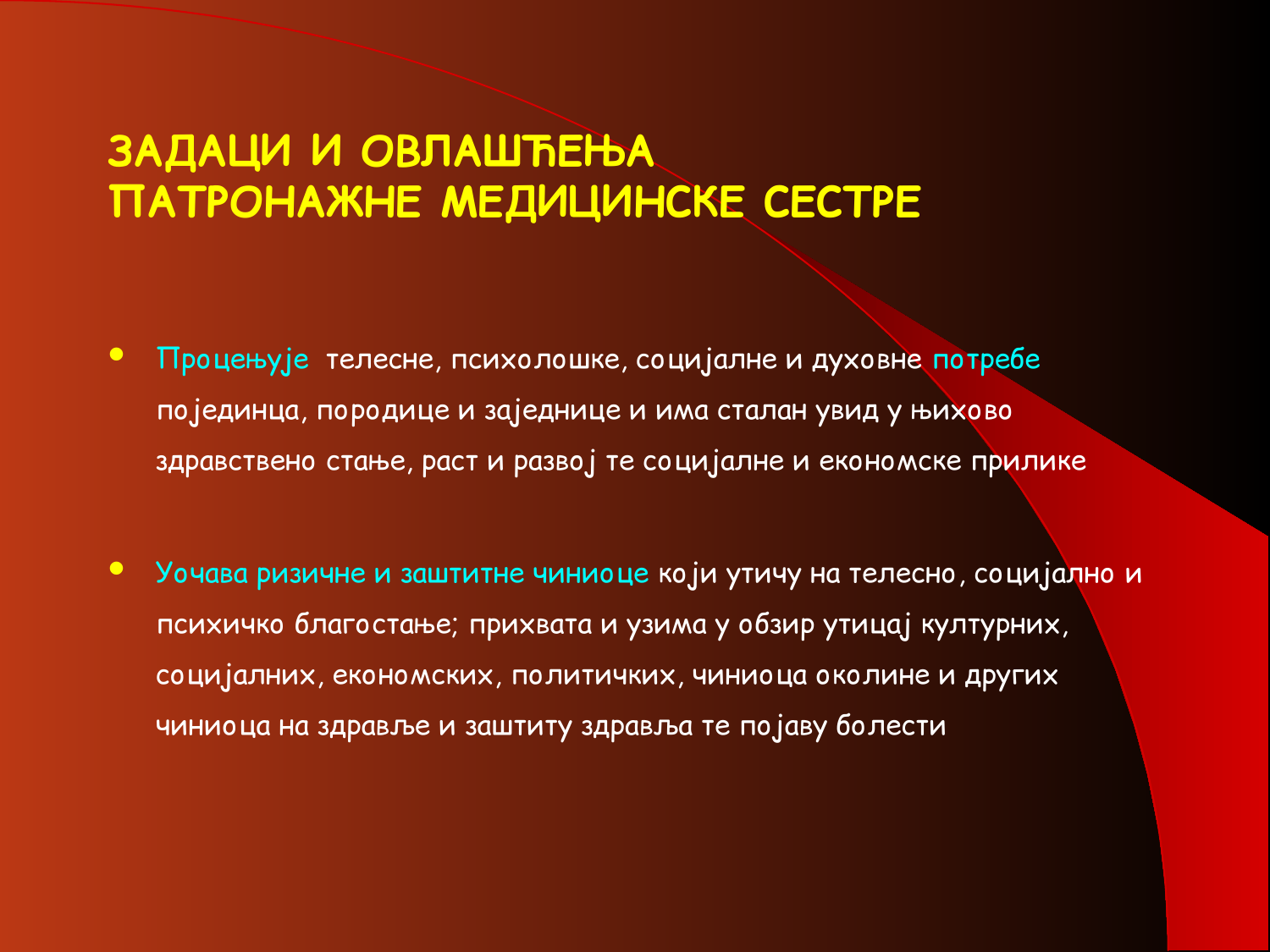

# ЗАДАЦИ И ОВЛАШЋЕЊА ПАТРОНАЖНЕ МЕДИЦИНСКЕ СЕСТРЕ
Процењује  телесне, психолошке, социјалне и духовне потребе појединца, породице и заједнице и има сталан увид у њихово здравствено стање, раст и развој те социјалне и економске прилике

Уочава ризичне и заштитне чиниоце који утичу на телесно, социјално и психичко благостање; прихвата и узима у обзир утицај културних, социјалних, економских, политичких, чиниоца околине и других чиниоца на здравље и заштиту здравља те појаву болести